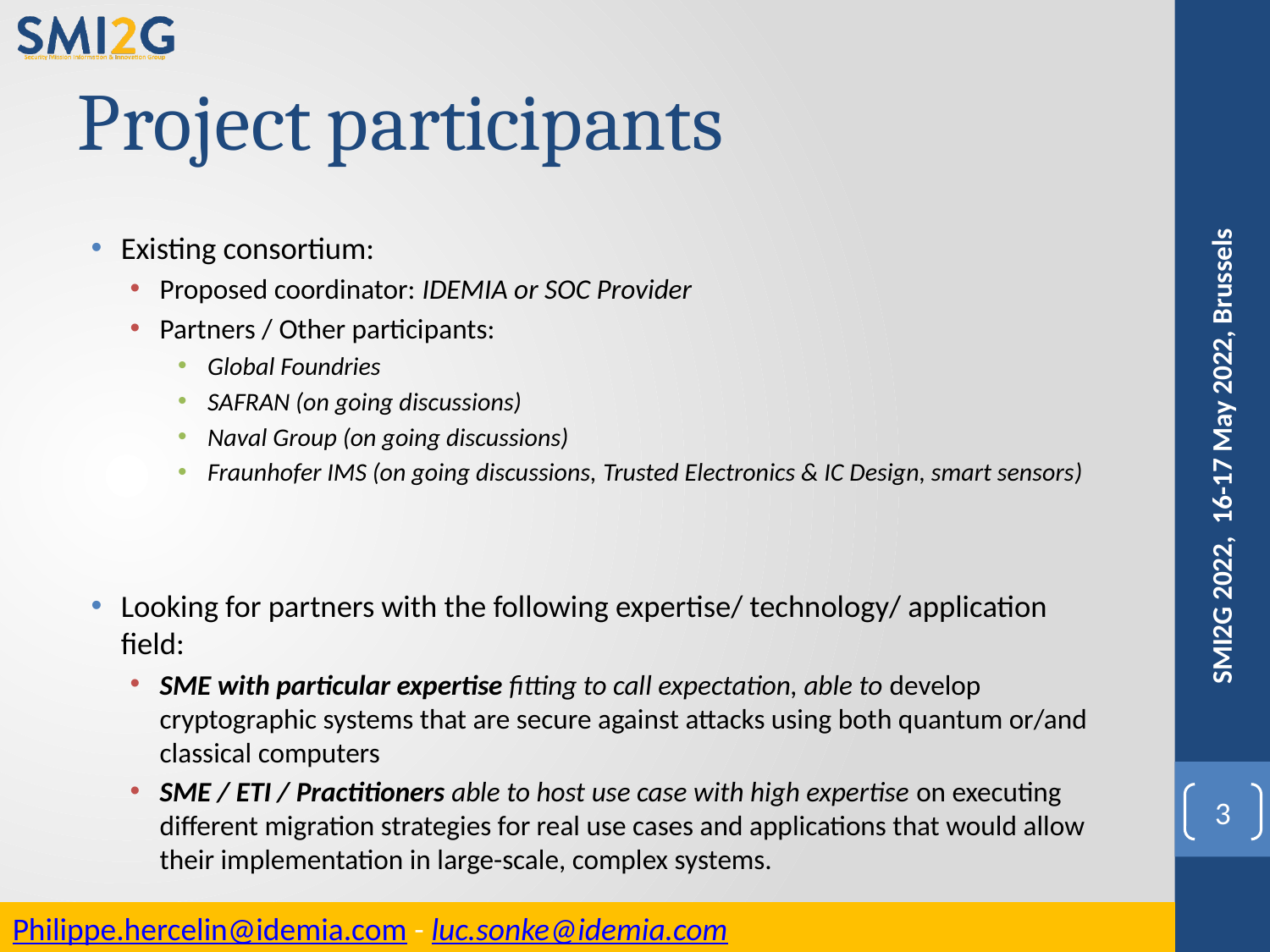

# Project participants
Existing consortium:
Proposed coordinator: IDEMIA or SOC Provider
Partners / Other participants:
Global Foundries
SAFRAN (on going discussions)
Naval Group (on going discussions)
Fraunhofer IMS (on going discussions, Trusted Electronics & IC Design, smart sensors)

Looking for partners with the following expertise/ technology/ application field:
SME with particular expertise fitting to call expectation, able to develop cryptographic systems that are secure against attacks using both quantum or/and classical computers
SME / ETI / Practitioners able to host use case with high expertise on executing different migration strategies for real use cases and applications that would allow their implementation in large-scale, complex systems.

SMI2G 2022,  16-17 May 2022, Brussels
3
Philippe.hercelin@idemia.com - luc.sonke@idemia.com